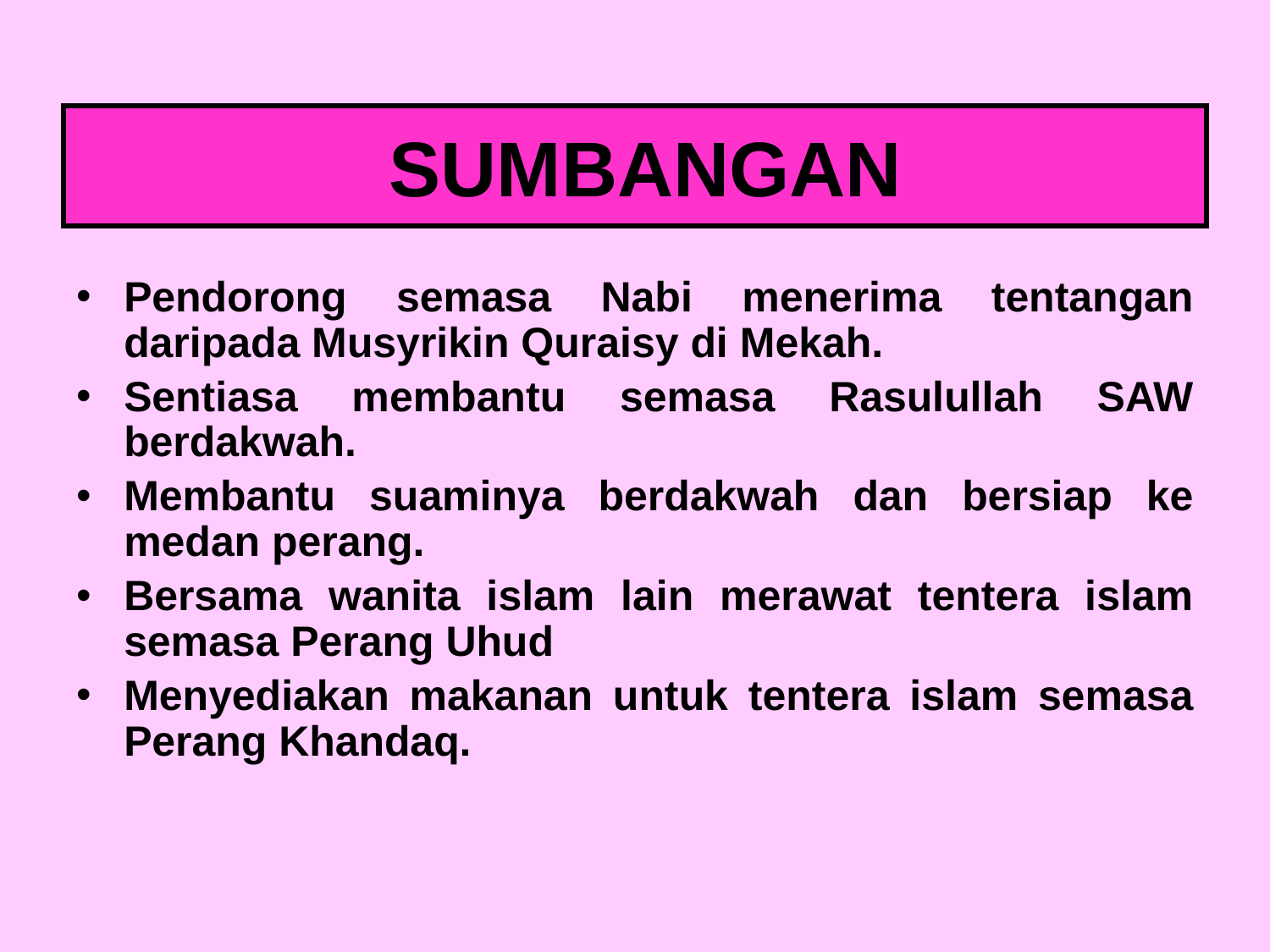

SUMBANGAN

Pendorong semasa Nabi menerima tentangan daripada Musyrikin Quraisy di Mekah.
Sentiasa membantu semasa Rasulullah SAW berdakwah.
Membantu suaminya berdakwah dan bersiap ke medan perang.
Bersama wanita islam lain merawat tentera islam semasa Perang Uhud
Menyediakan makanan untuk tentera islam semasa Perang Khandaq.